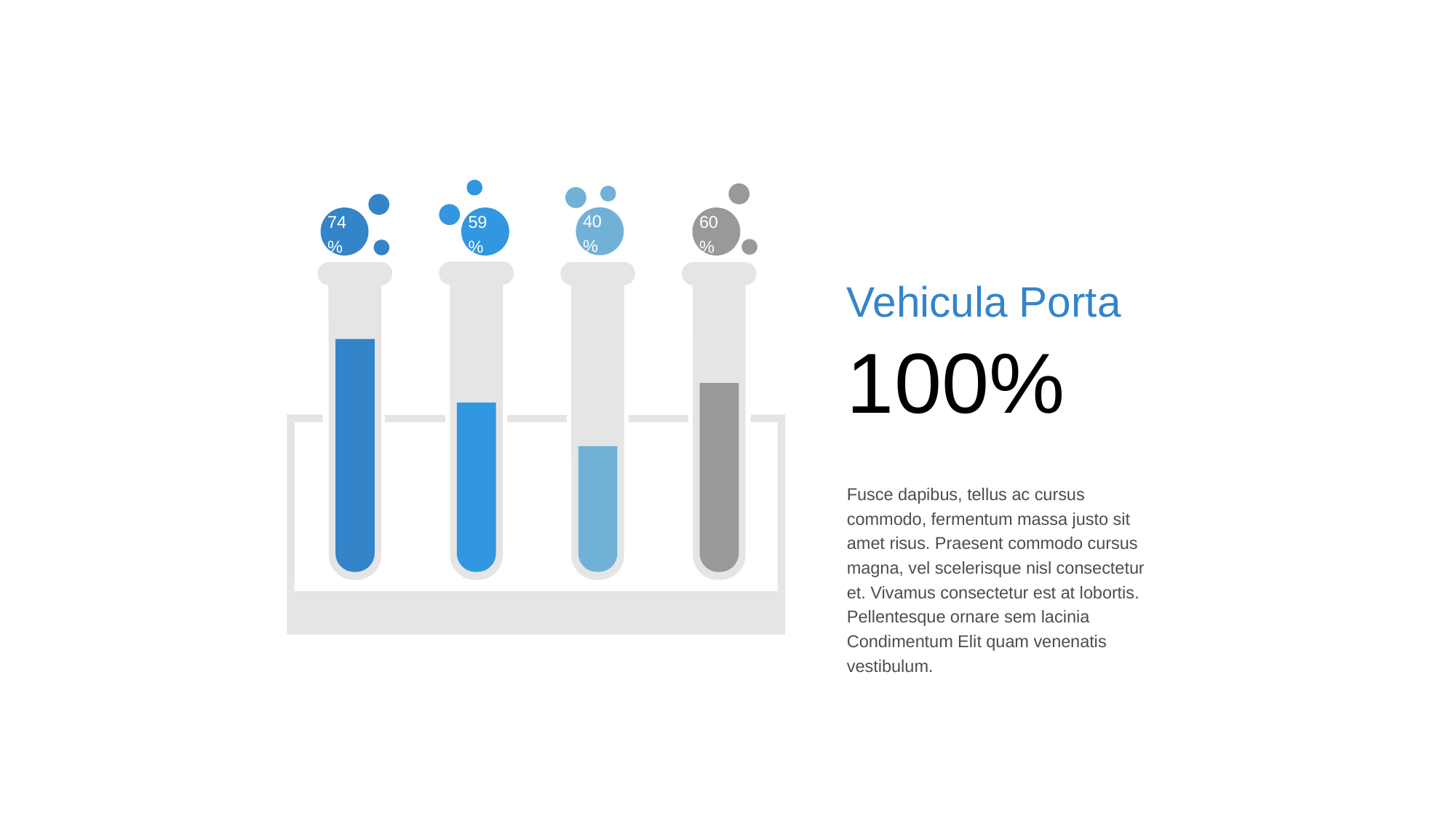

59%

60%

40%

74%

Vehicula Porta
100%
Fusce dapibus, tellus ac cursus commodo, fermentum massa justo sit amet risus. Praesent commodo cursus magna, vel scelerisque nisl consectetur et. Vivamus consectetur est at lobortis. Pellentesque ornare sem lacinia Condimentum Elit quam venenatis vestibulum.